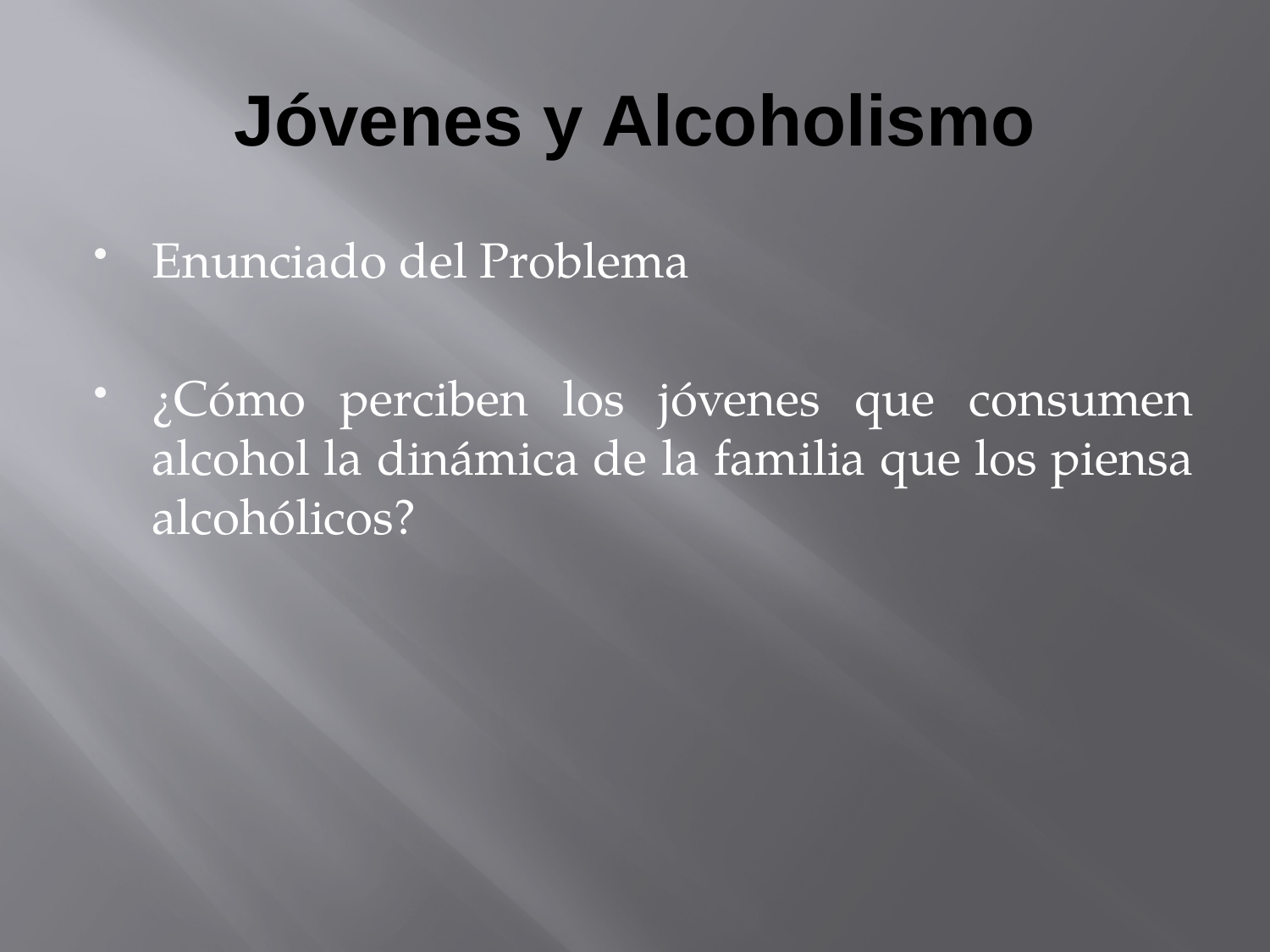

# Jóvenes y Alcoholismo
Enunciado del Problema

¿Cómo perciben los jóvenes que consumen alcohol la dinámica de la familia que los piensa alcohólicos?